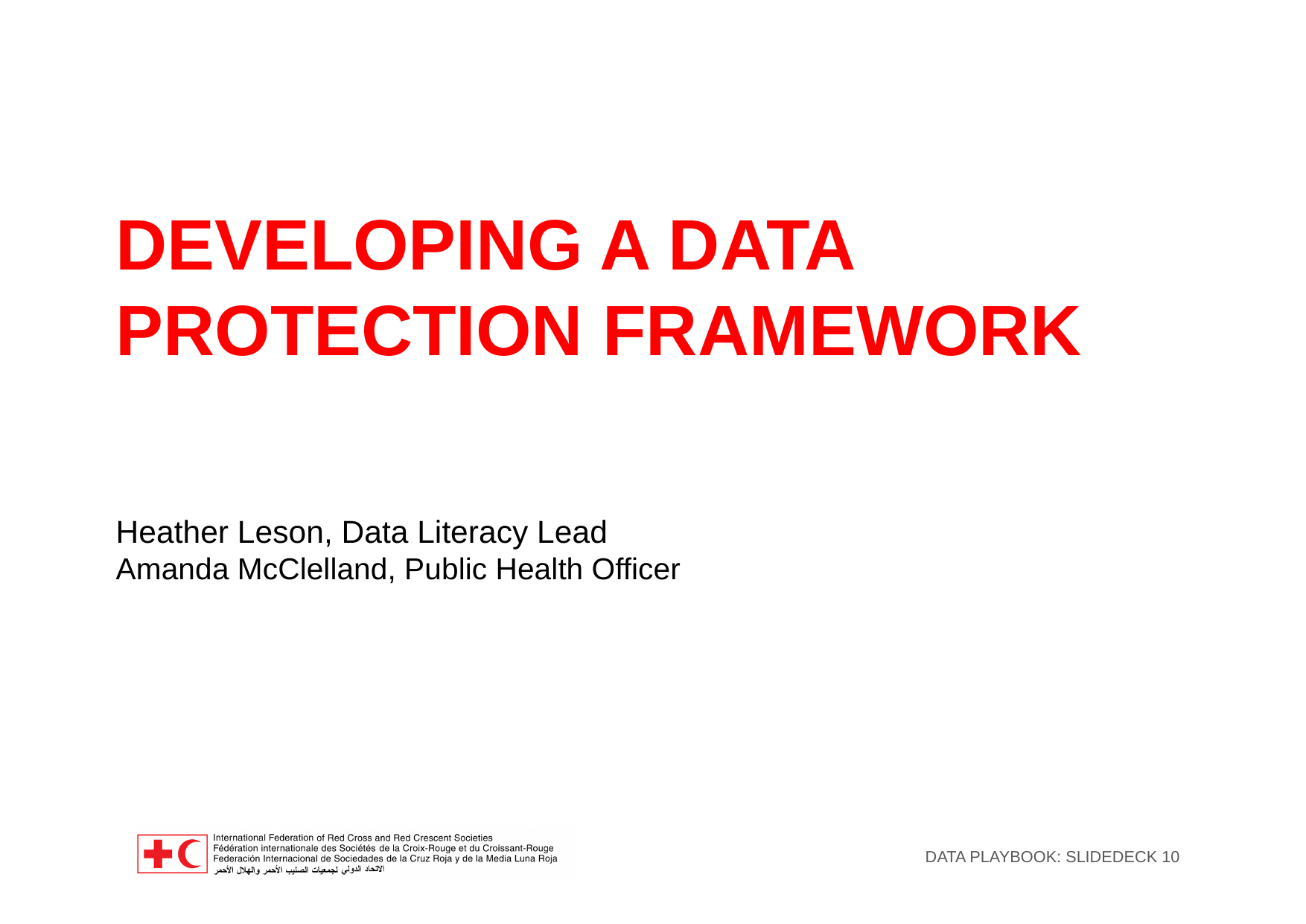

# Developing a Data Protection Framework

Heather Leson, Data Literacy Lead
Amanda McClelland, Public Health Officer